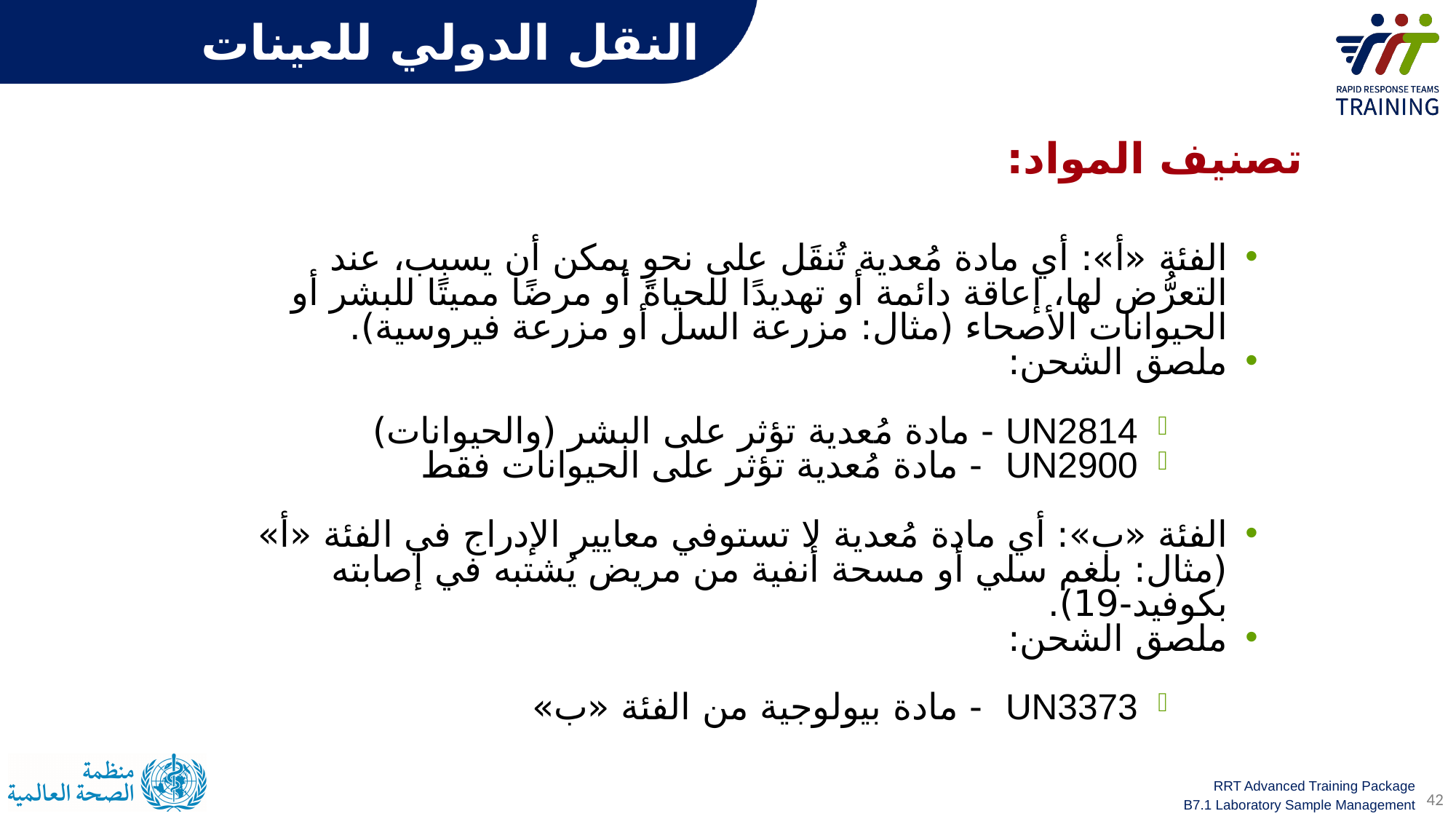

النقل الدولي للعينات
تصنيف المواد:
الفئة «أ»: أي مادة مُعدية تُنقَل على نحوٍ يمكن أن يسبب، عند التعرُّض لها، إعاقة دائمة أو تهديدًا للحياة أو مرضًا مميتًا للبشر أو الحيوانات الأصحاء (مثال: مزرعة السل أو مزرعة فيروسية).
ملصق الشحن:

UN2814 - مادة مُعدية تؤثر على البشر (والحيوانات)
UN2900  - مادة مُعدية تؤثر على الحيوانات فقط

الفئة «ب»: أي مادة مُعدية لا تستوفي معايير الإدراج في الفئة «أ» (مثال: بلغم سلي أو مسحة أنفية من مريض يُشتبه في إصابته بكوفيد-19).
ملصق الشحن:

UN3373  - مادة بيولوجية من الفئة «ب»